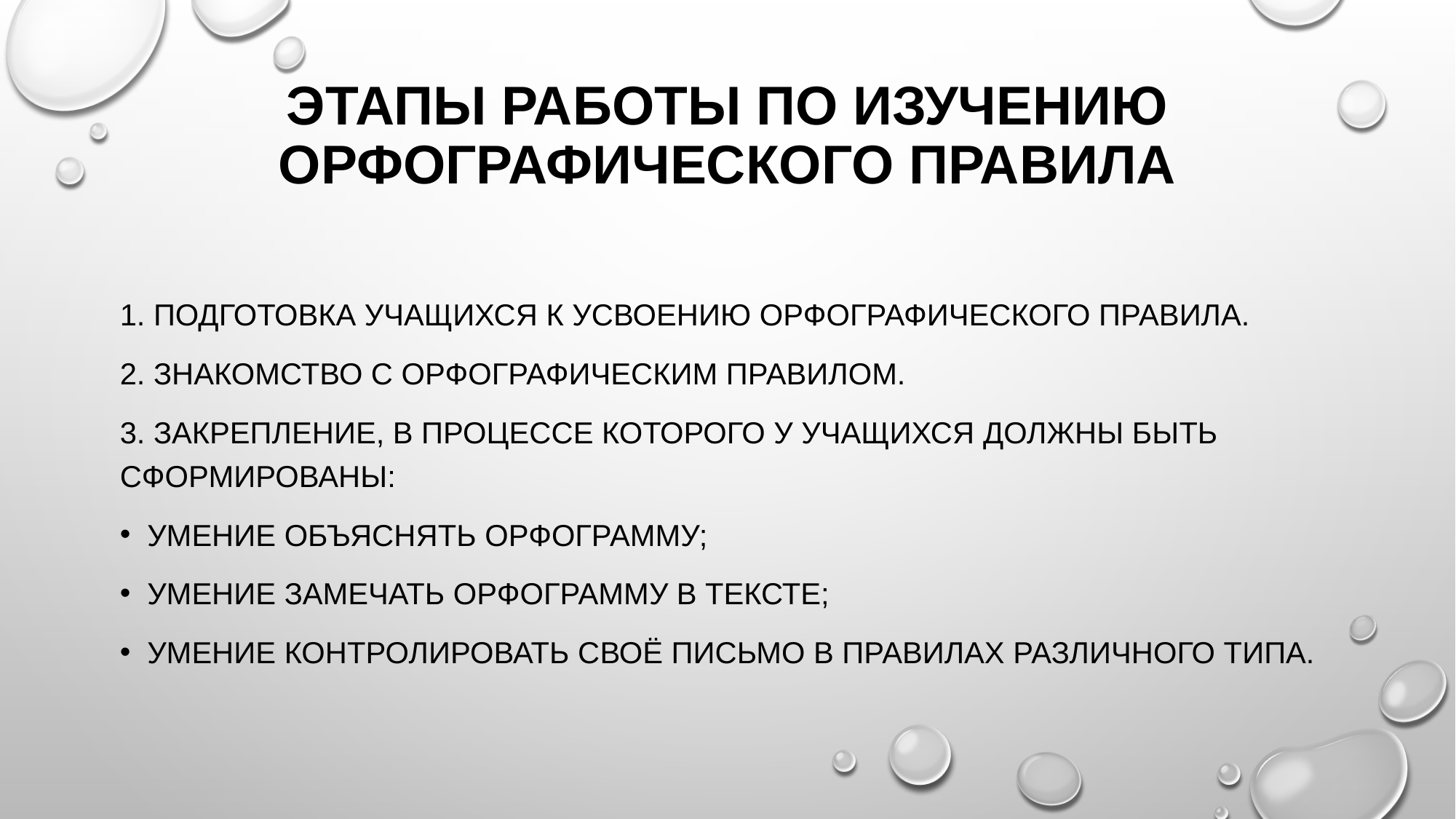

# Этапы работы по изучению орфографического правила
1. Подготовка учащихся к усвоению орфографического правила.
2. Знакомство с орфографическим правилом.
3. Закрепление, в процессе которого у учащихся должны быть сформированы:
умение объяснять орфограмму;
умение замечать орфограмму в тексте;
умение контролировать своё письмо в правилах различного типа.